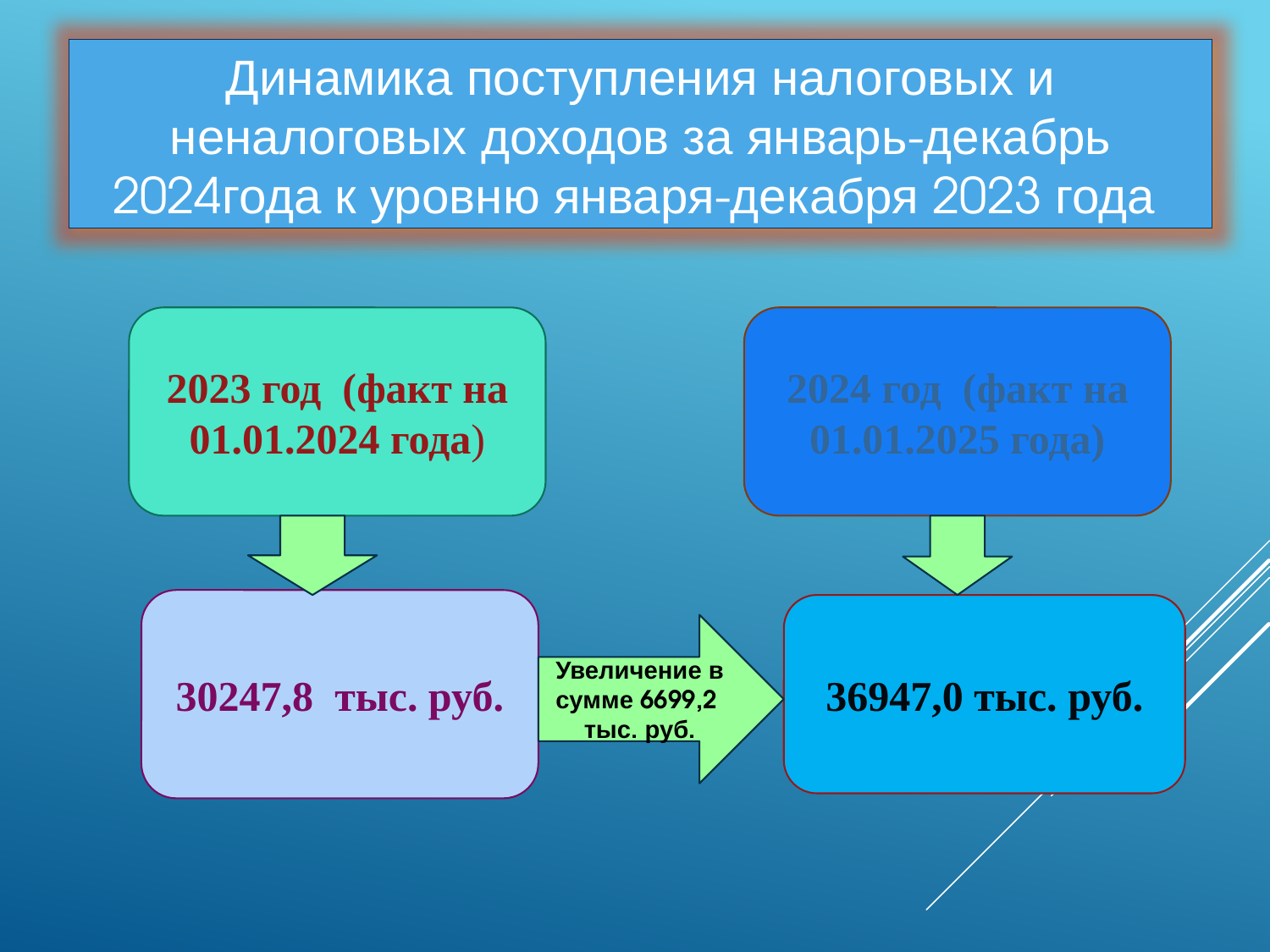

Динамика поступления налоговых и неналоговых доходов за январь-декабрь 2024года к уровню января-декабря 2023 года
2023 год  (факт на 01.01.2024 года)
2024 год  (факт на 01.01.2025 года)

30247,8  тыс. руб.
36947,0 тыс. руб.
Увеличение в сумме 6699,2  тыс. руб.